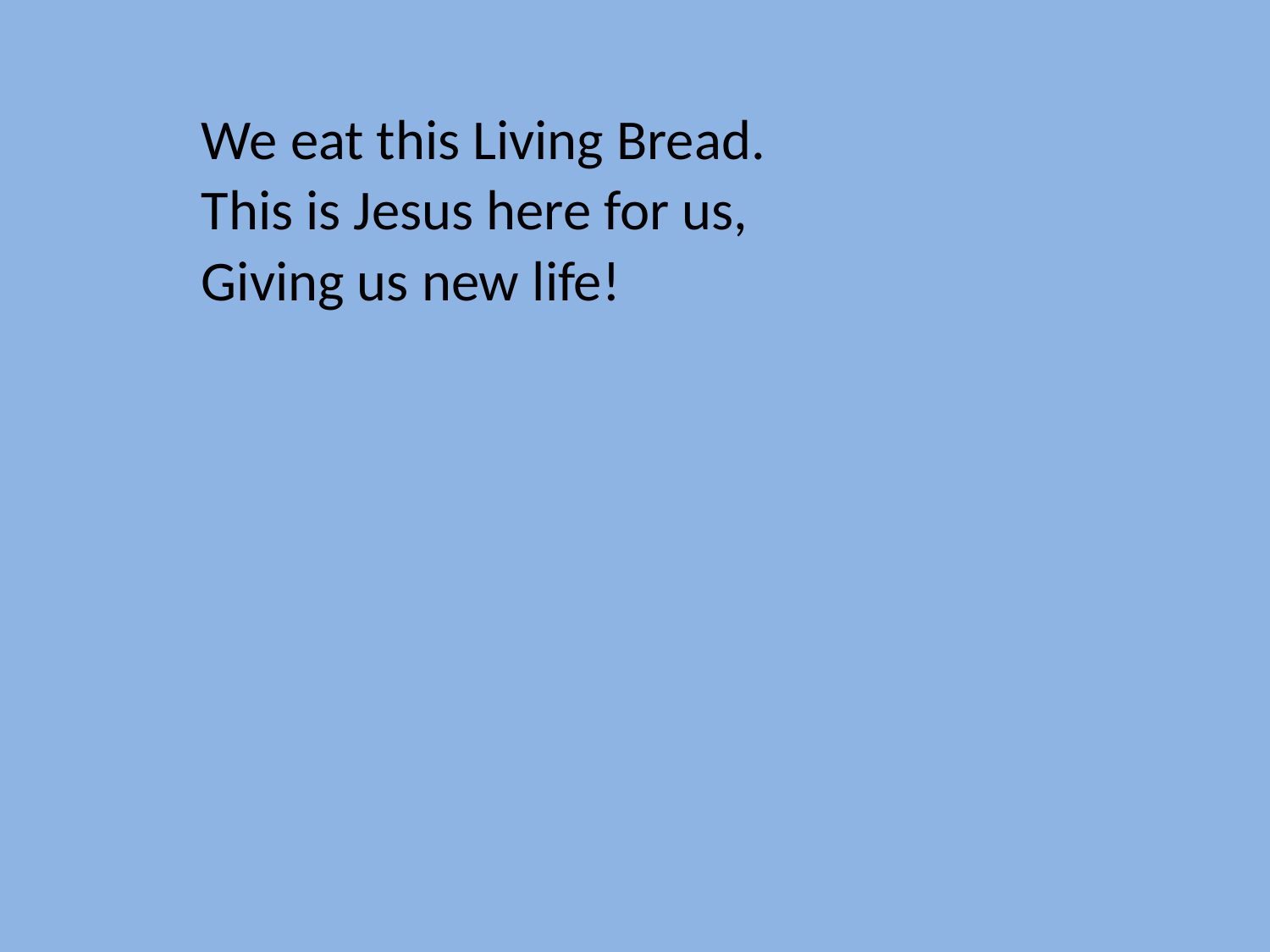

We eat this Living Bread.
This is Jesus here for us,
Giving us new life!